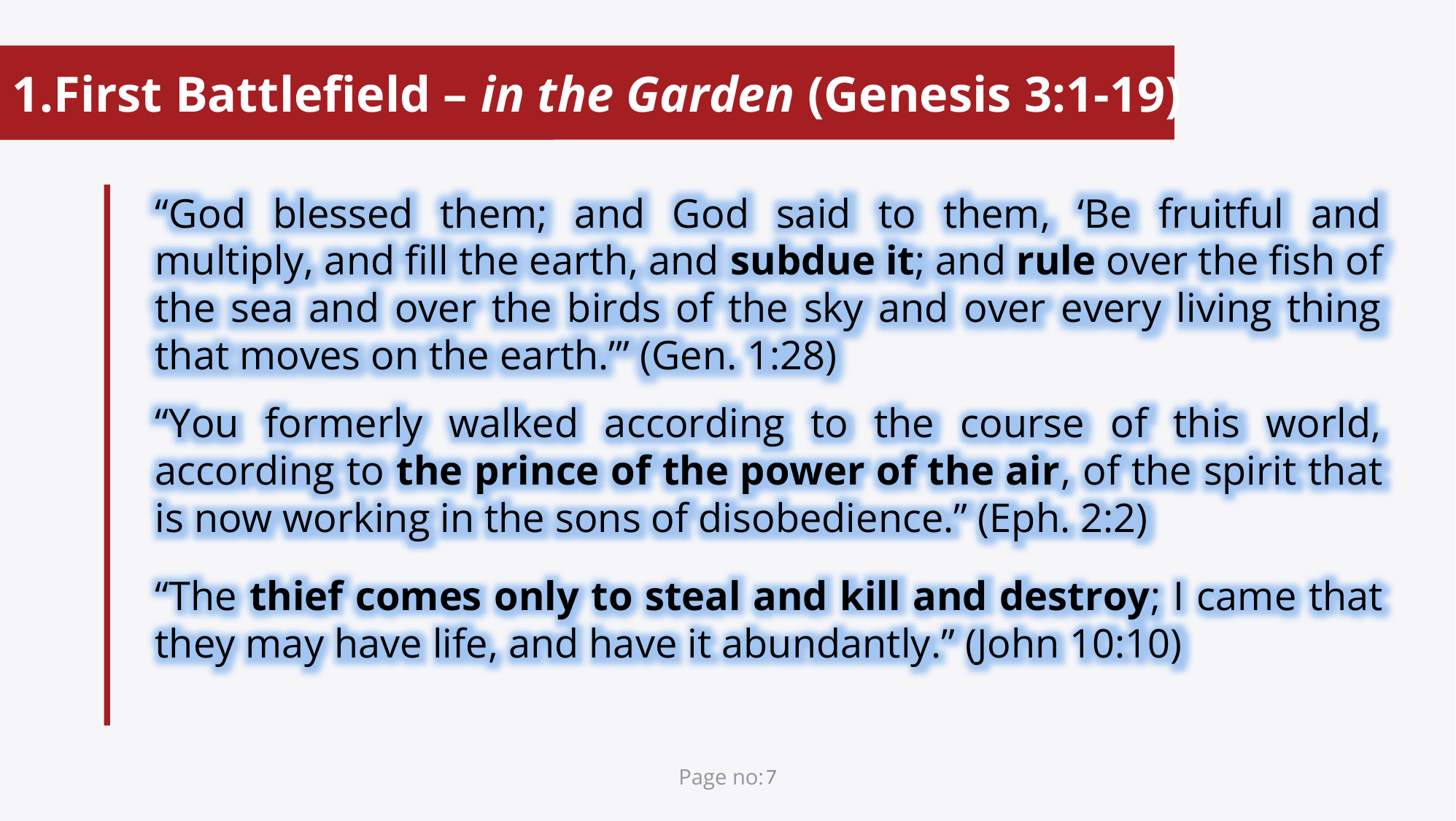

First Battlefield – in the Garden (Genesis 3:1-19)
“God blessed them; and God said to them, ‘Be fruitful and multiply, and fill the earth, and subdue it; and rule over the fish of the sea and over the birds of the sky and over every living thing that moves on the earth.’” (Gen. 1:28)
“You formerly walked according to the course of this world, according to the prince of the power of the air, of the spirit that is now working in the sons of disobedience.” (Eph. 2:2)
“The thief comes only to steal and kill and destroy; I came that they may have life, and have it abundantly.” (John 10:10)